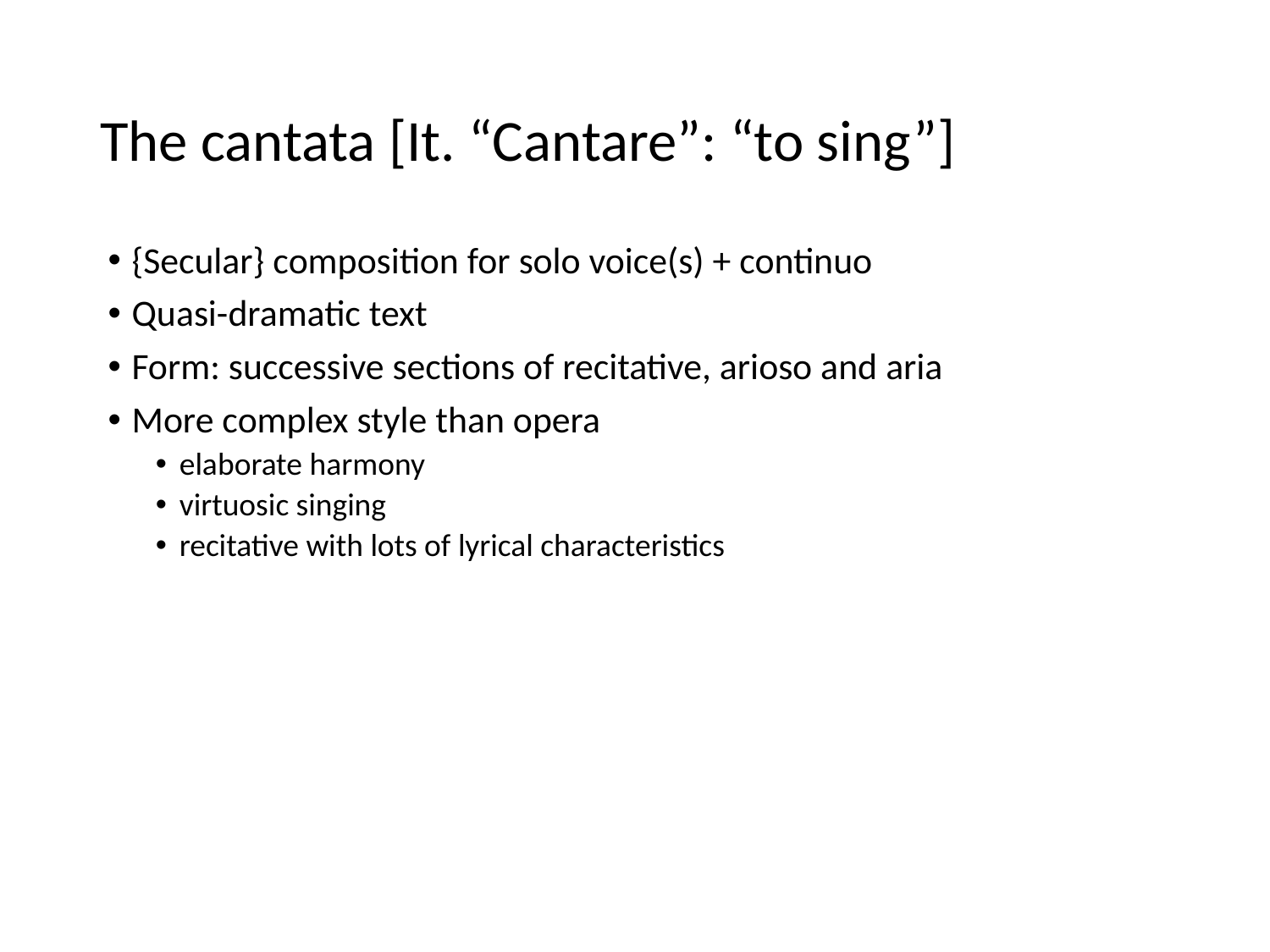

# The cantata [It. “Cantare”: “to sing”]
{Secular} composition for solo voice(s) + continuo
Quasi-dramatic text
Form: successive sections of recitative, arioso and aria
More complex style than opera
elaborate harmony
virtuosic singing
recitative with lots of lyrical characteristics